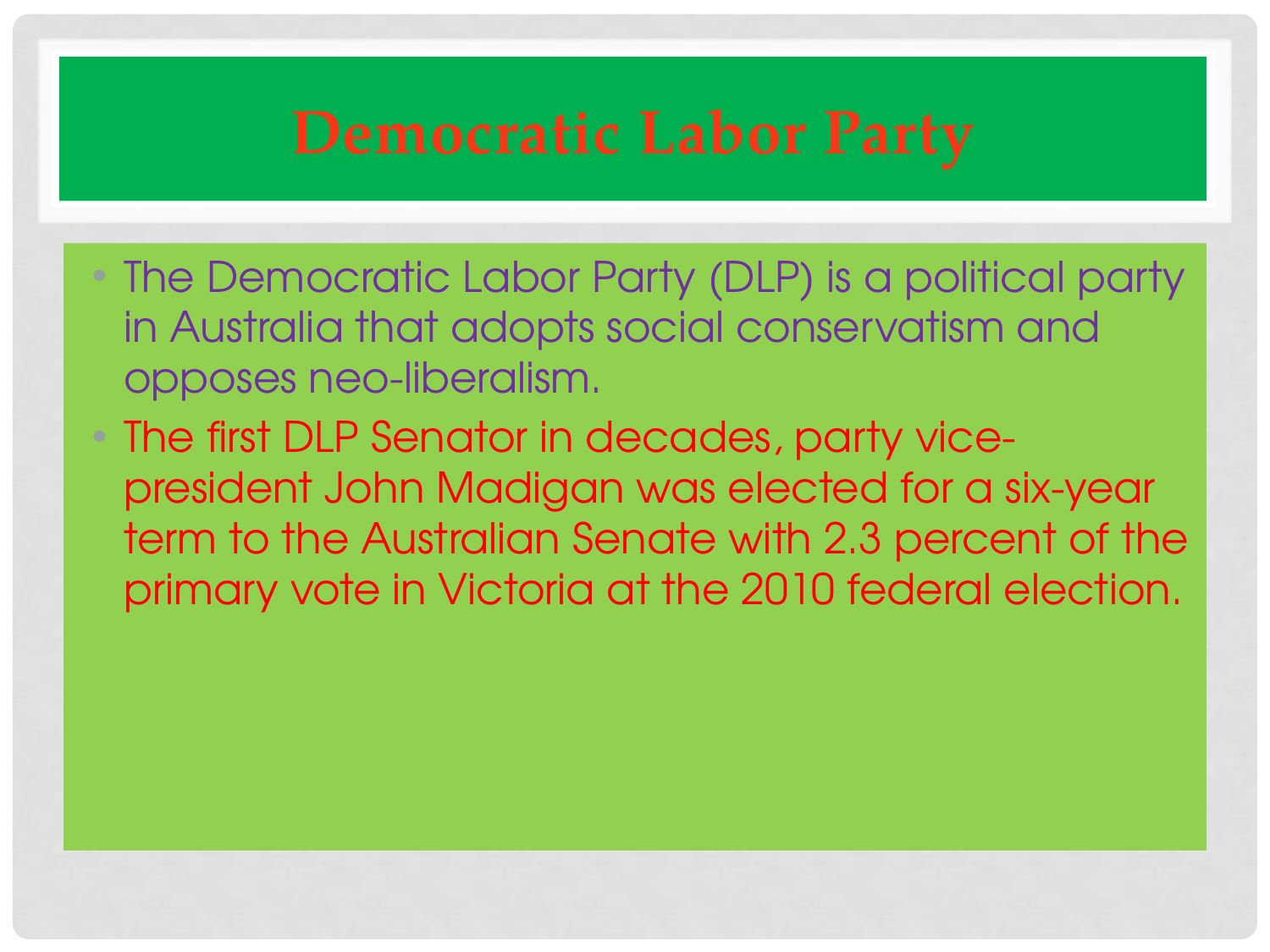

# Democratic Labor Party
The Democratic Labor Party (DLP) is a political party in Australia that adopts social conservatism and opposes neo-liberalism.
The first DLP Senator in decades, party vice-president John Madigan was elected for a six-year term to the Australian Senate with 2.3 percent of the primary vote in Victoria at the 2010 federal election.